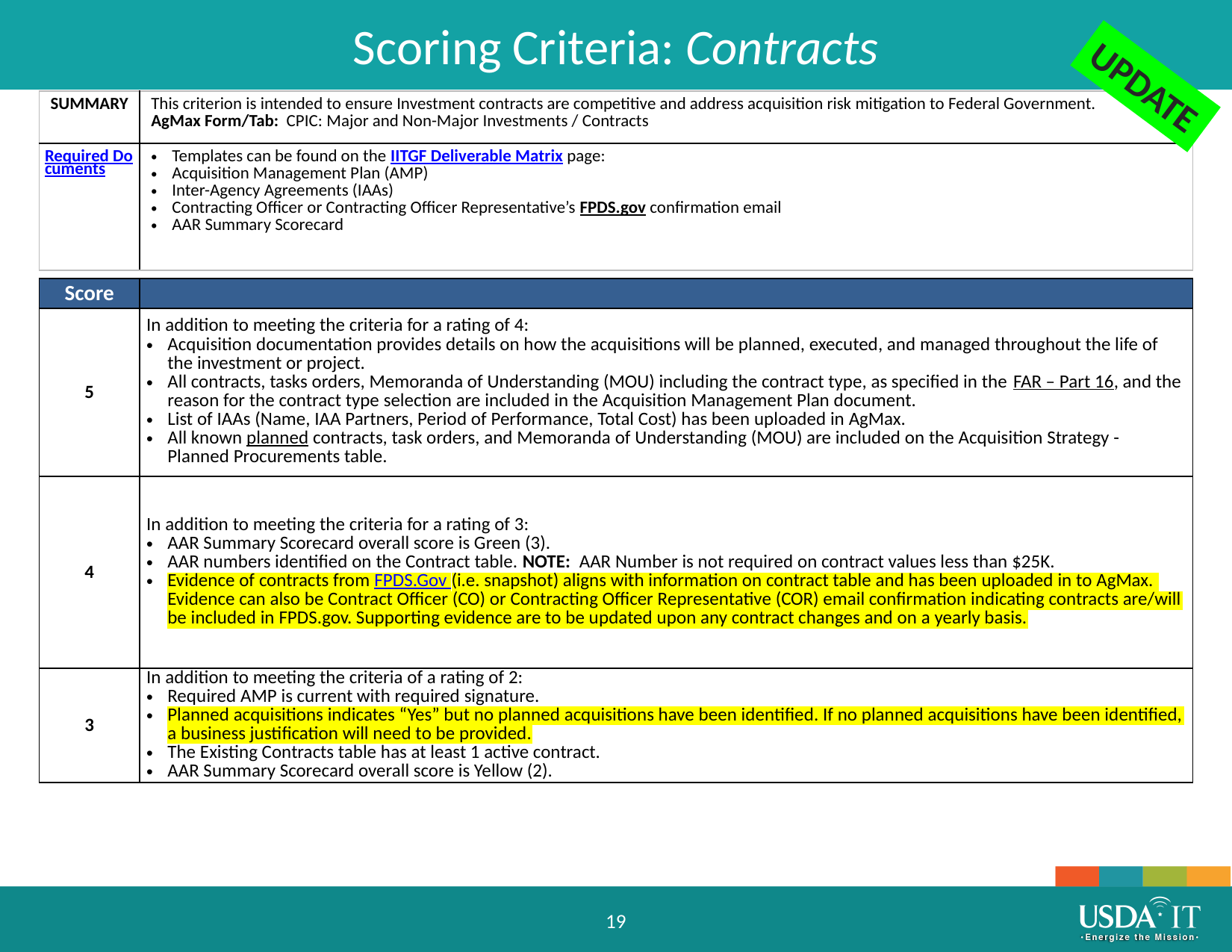

Scoring Criteria: Contracts
UPDATE
| SUMMARY | This criterion is intended to ensure Investment contracts are competitive and address acquisition risk mitigation to Federal Government. AgMax Form/Tab: CPIC: Major and Non-Major Investments / Contracts |
| --- | --- |
| Required Documents | Templates can be found on the IITGF Deliverable Matrix page: Acquisition Management Plan (AMP) Inter-Agency Agreements (IAAs) Contracting Officer or Contracting Officer Representative’s FPDS.gov confirmation email AAR Summary Scorecard |
| Score |  |
| --- | --- |
| 5 | In addition to meeting the criteria for a rating of 4: Acquisition documentation provides details on how the acquisitions will be planned, executed, and managed throughout the life of the investment or project. All contracts, tasks orders, Memoranda of Understanding (MOU) including the contract type, as specified in the FAR – Part 16, and the reason for the contract type selection are included in the Acquisition Management Plan document. List of IAAs (Name, IAA Partners, Period of Performance, Total Cost) has been uploaded in AgMax. All known planned contracts, task orders, and Memoranda of Understanding (MOU) are included on the Acquisition Strategy - Planned Procurements table. |
| 4 | In addition to meeting the criteria for a rating of 3: AAR Summary Scorecard overall score is Green (3). AAR numbers identified on the Contract table. NOTE: AAR Number is not required on contract values less than $25K. Evidence of contracts from FPDS.Gov (i.e. snapshot) aligns with information on contract table and has been uploaded in to AgMax. Evidence can also be Contract Officer (CO) or Contracting Officer Representative (COR) email confirmation indicating contracts are/will be included in FPDS.gov. Supporting evidence are to be updated upon any contract changes and on a yearly basis. |
| 3 | In addition to meeting the criteria of a rating of 2: Required AMP is current with required signature. Planned acquisitions indicates “Yes” but no planned acquisitions have been identified. If no planned acquisitions have been identified, a business justification will need to be provided. The Existing Contracts table has at least 1 active contract. AAR Summary Scorecard overall score is Yellow (2). |
19